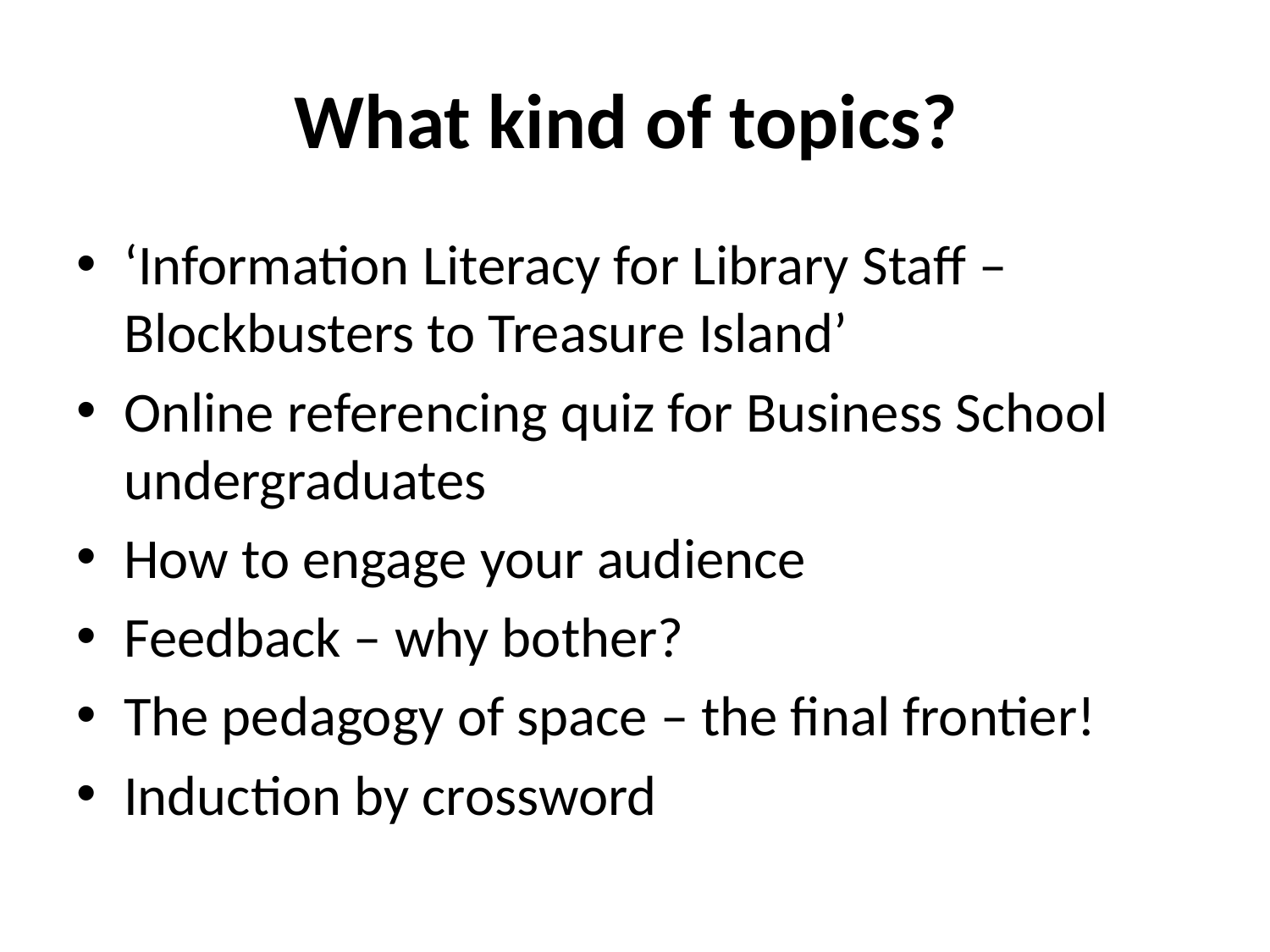

# What kind of topics?
‘Information Literacy for Library Staff – Blockbusters to Treasure Island’
Online referencing quiz for Business School undergraduates
How to engage your audience
Feedback – why bother?
The pedagogy of space – the final frontier!
Induction by crossword